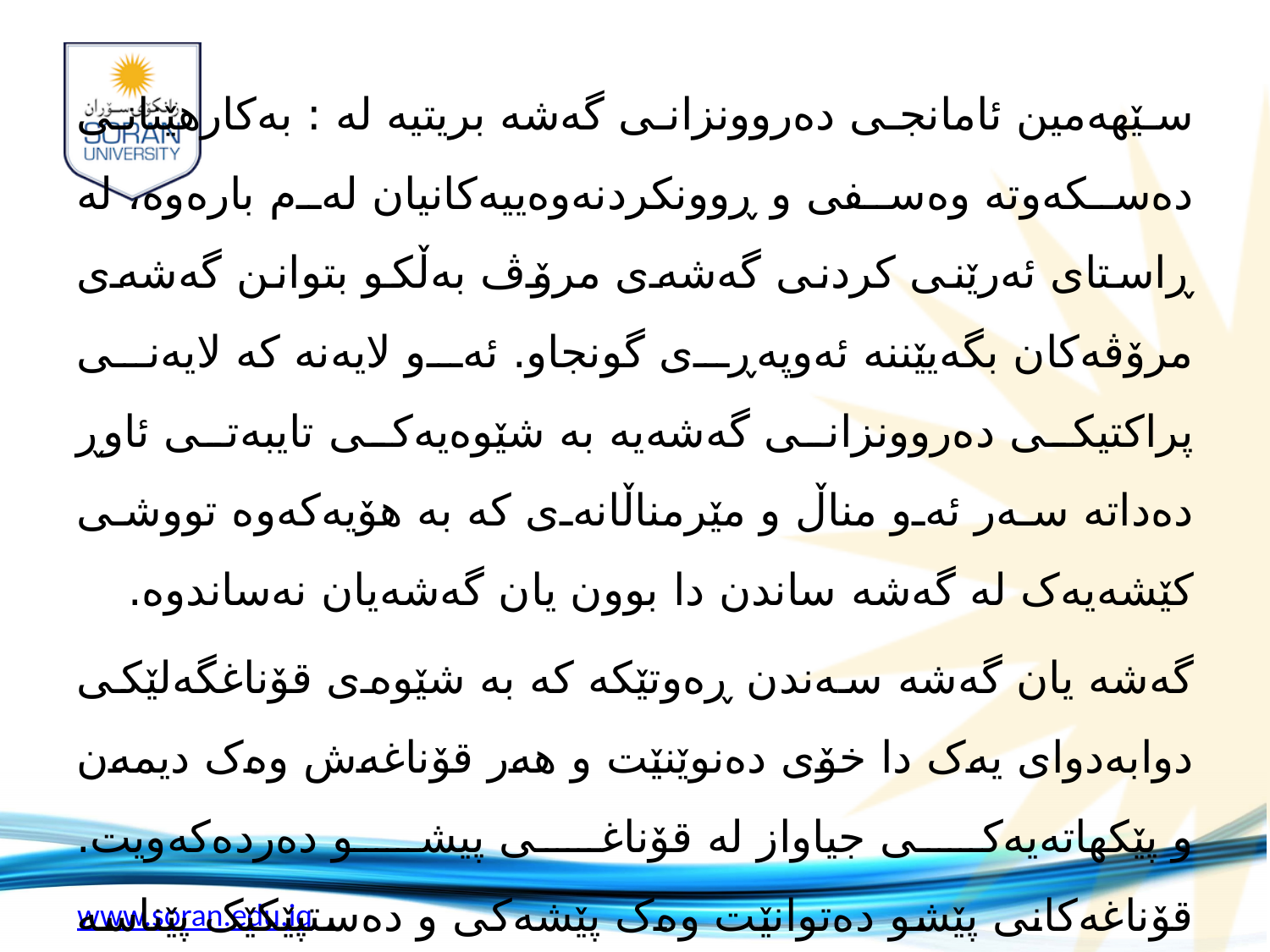

سێهه‌مین ئامانجی ده‌روونزانی گه‌شه‌ بریتیه‌ له‌ : به‌کارهێنانی ده‌سکه‌وته‌ وه‌سفی و ڕوونکردنه‌وه‌ییه‌کانیان له‌م باره‌وه‌، له‌ ڕاستای ئه‌رێنی کردنی گه‌شه‌ی مرۆڤ به‌ڵکو بتوانن گه‌شه‌ی مرۆڤه‌کان بگه‌یێننه‌ ئه‌وپه‌ڕی گونجاو. ئه‌و لایه‌نه‌ که‌ لایه‌نی پراکتیکی ده‌روونزانی گه‌شه‌یه‌ به‌ شێوه‌یه‌کی تایبه‌تی ئاوڕ ده‌داته‌ سه‌ر ئه‌و مناڵ و مێرمناڵانه‌ی که‌ به‌ هۆیه‌که‌وه‌ تووشی کێشه‌یه‌ک له‌ گه‌شه‌ ساندن دا بوون یان گه‌شه‌یان نه‌ساندوه‌.
گه‌شه‌ یان گه‌شه‌ سه‌ندن ڕه‌وتێکه‌ که‌ به‌ شێوه‌ی قۆناغگه‌لێکی دوابه‌دوای یه‌ک دا خۆی ده‌نوێنێت و هه‌ر قۆناغه‌ش وه‌ک دیمه‌ن و پێکهاته‌یه‌کی جیاواز له‌ قۆناغی پیشو ده‌رده‌که‌ویت. قۆناغه‌کانی پێشو ده‌توانێت وه‌ک پێشه‌کی و ده‌ستپێکێک پێناسه‌ بکرێت که‌ ببێته‌ به‌شێکی گچکه‌ له‌ ئاستی گه‌شه‌ی دوای خۆی .